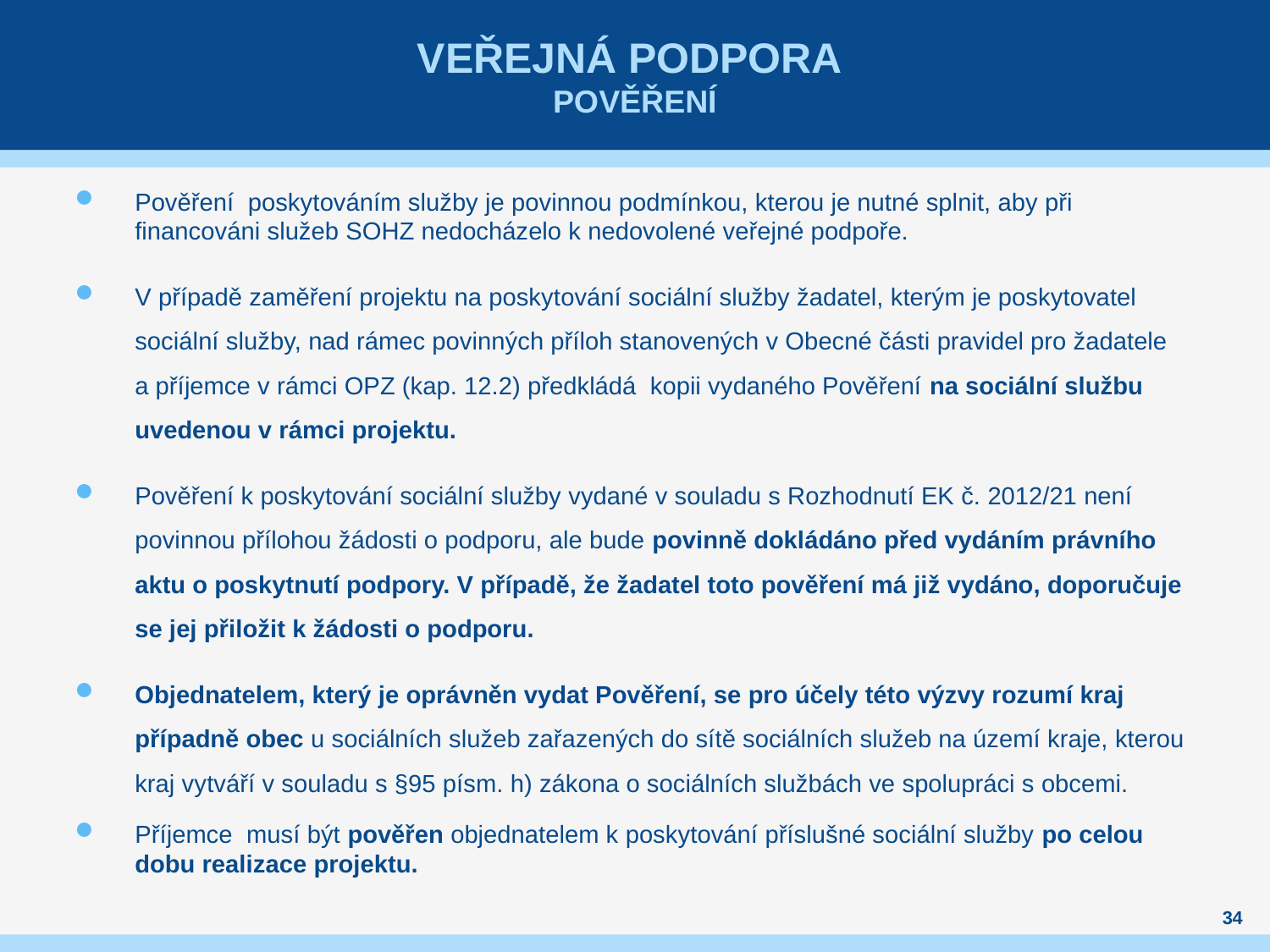

# Veřejná podpora Pověření
Pověření  poskytováním služby je povinnou podmínkou, kterou je nutné splnit, aby při financováni služeb SOHZ nedocházelo k nedovolené veřejné podpoře.
V případě zaměření projektu na poskytování sociální služby žadatel, kterým je poskytovatel sociální služby, nad rámec povinných příloh stanovených v Obecné části pravidel pro žadatele a příjemce v rámci OPZ (kap. 12.2) předkládá  kopii vydaného Pověření na sociální službu uvedenou v rámci projektu.
Pověření k poskytování sociální služby vydané v souladu s Rozhodnutí EK č. 2012/21 není povinnou přílohou žádosti o podporu, ale bude povinně dokládáno před vydáním právního aktu o poskytnutí podpory. V případě, že žadatel toto pověření má již vydáno, doporučuje se jej přiložit k žádosti o podporu.
Objednatelem, který je oprávněn vydat Pověření, se pro účely této výzvy rozumí kraj případně obec u sociálních služeb zařazených do sítě sociálních služeb na území kraje, kterou kraj vytváří v souladu s §95 písm. h) zákona o sociálních službách ve spolupráci s obcemi.
Příjemce  musí být pověřen objednatelem k poskytování příslušné sociální služby po celou dobu realizace projektu.

34